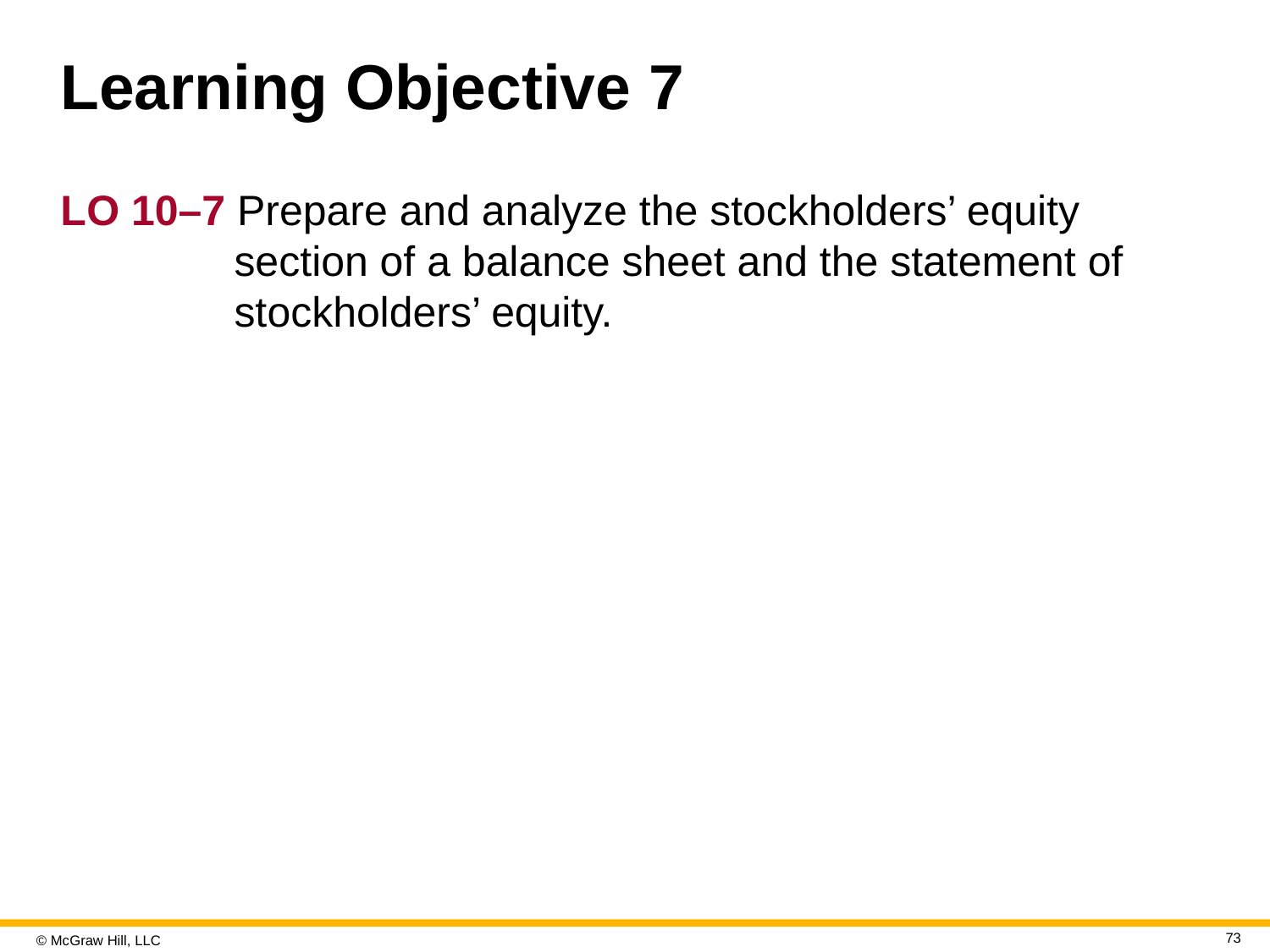

# Learning Objective 7
L O 10–7 Prepare and analyze the stockholders’ equity section of a balance sheet and the statement of stockholders’ equity.
73